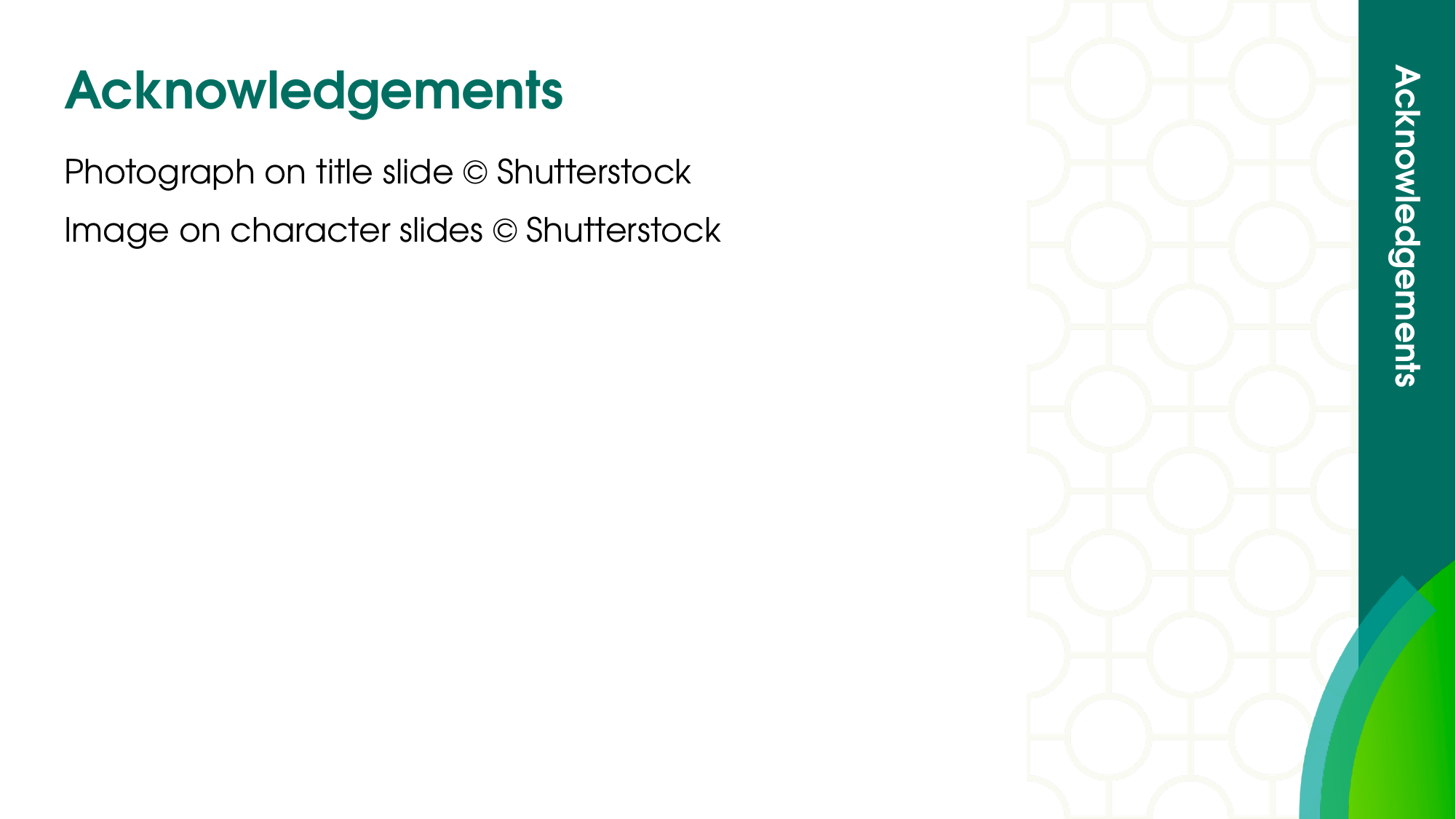

# Acknowledgements
Photograph on title slide © Shutterstock
Image on character slides © Shutterstock
Acknowledgements